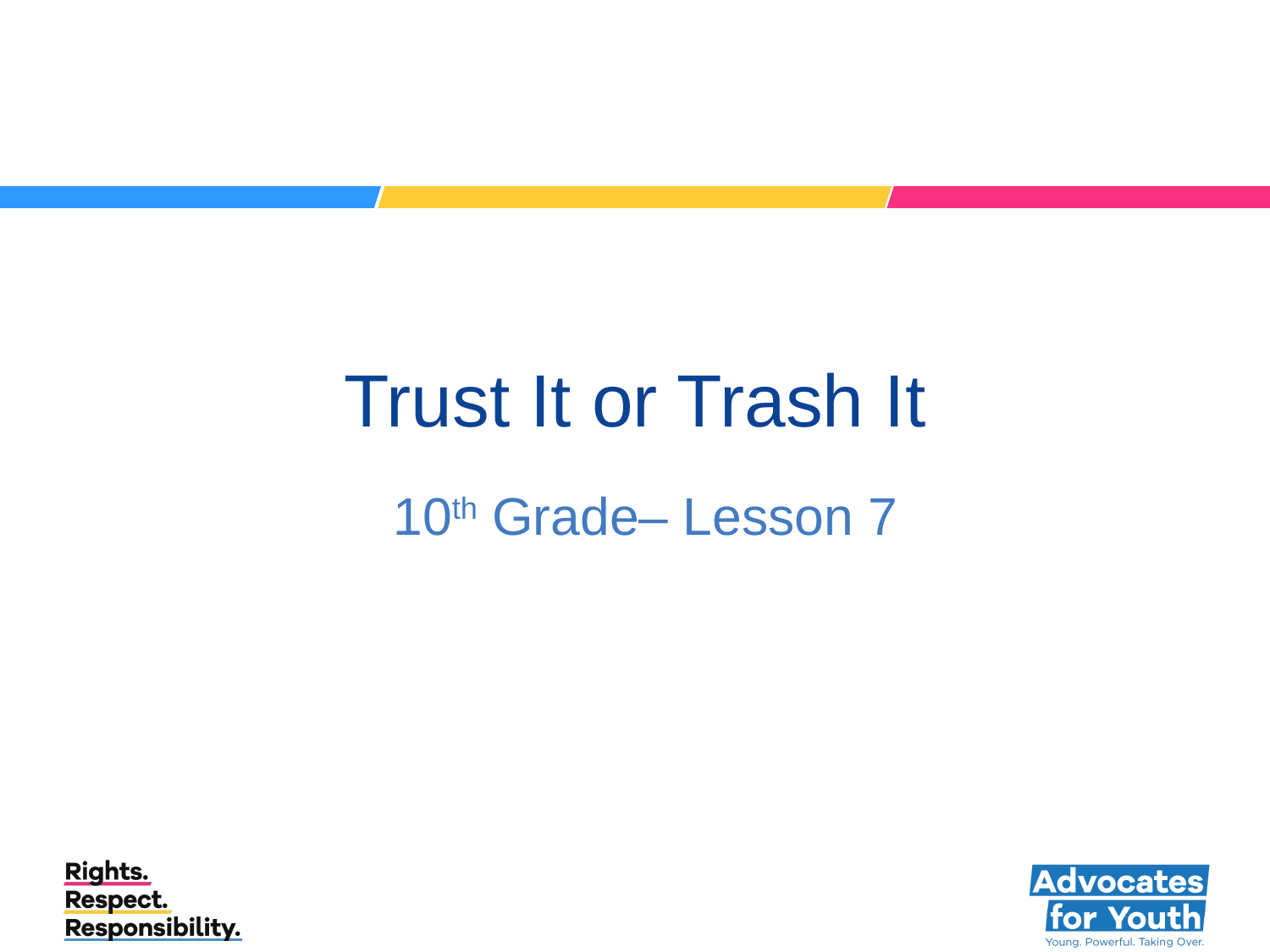

# Trust It or Trash It
10th Grade– Lesson 7